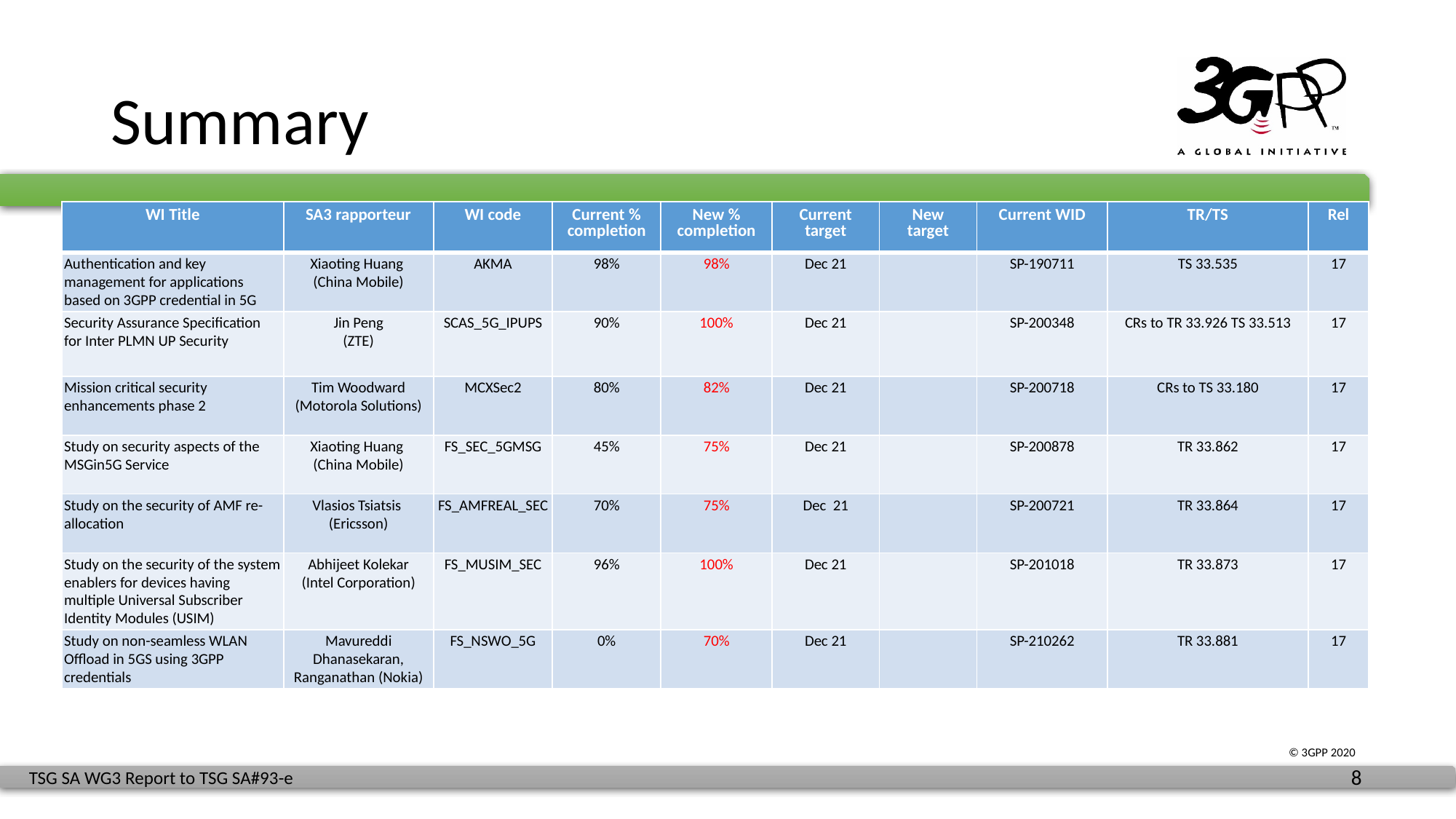

# Summary
| WI Title | SA3 rapporteur | WI code | Current % completion | New % completion | Current target | New target | Current WID | TR/TS | Rel |
| --- | --- | --- | --- | --- | --- | --- | --- | --- | --- |
| Authentication and key management for applications based on 3GPP credential in 5G | Xiaoting Huang (China Mobile) | AKMA | 98% | 98% | Dec 21 |  | SP-190711 | TS 33.535 | 17 |
| Security Assurance Specification for Inter PLMN UP Security | Jin Peng (ZTE) | SCAS\_5G\_IPUPS | 90% | 100% | Dec 21 |  | SP-200348 | CRs to TR 33.926 TS 33.513 | 17 |
| Mission critical security enhancements phase 2 | Tim Woodward (Motorola Solutions) | MCXSec2 | 80% | 82% | Dec 21 |  | SP-200718 | CRs to TS 33.180 | 17 |
| Study on security aspects of the MSGin5G Service | Xiaoting Huang (China Mobile) | FS\_SEC\_5GMSG | 45% | 75% | Dec 21 |  | SP-200878 | TR 33.862 | 17 |
| Study on the security of AMF re-allocation | Vlasios Tsiatsis (Ericsson) | FS\_AMFREAL\_SEC | 70% | 75% | Dec 21 |  | SP-200721 | TR 33.864 | 17 |
| Study on the security of the system enablers for devices having multiple Universal Subscriber Identity Modules (USIM) | Abhijeet Kolekar (Intel Corporation) | FS\_MUSIM\_SEC | 96% | 100% | Dec 21 |  | SP-201018 | TR 33.873 | 17 |
| Study on non-seamless WLAN Offload in 5GS using 3GPP credentials | Mavureddi Dhanasekaran, Ranganathan (Nokia) | FS\_NSWO\_5G | 0% | 70% | Dec 21 |  | SP-210262 | TR 33.881 | 17 |